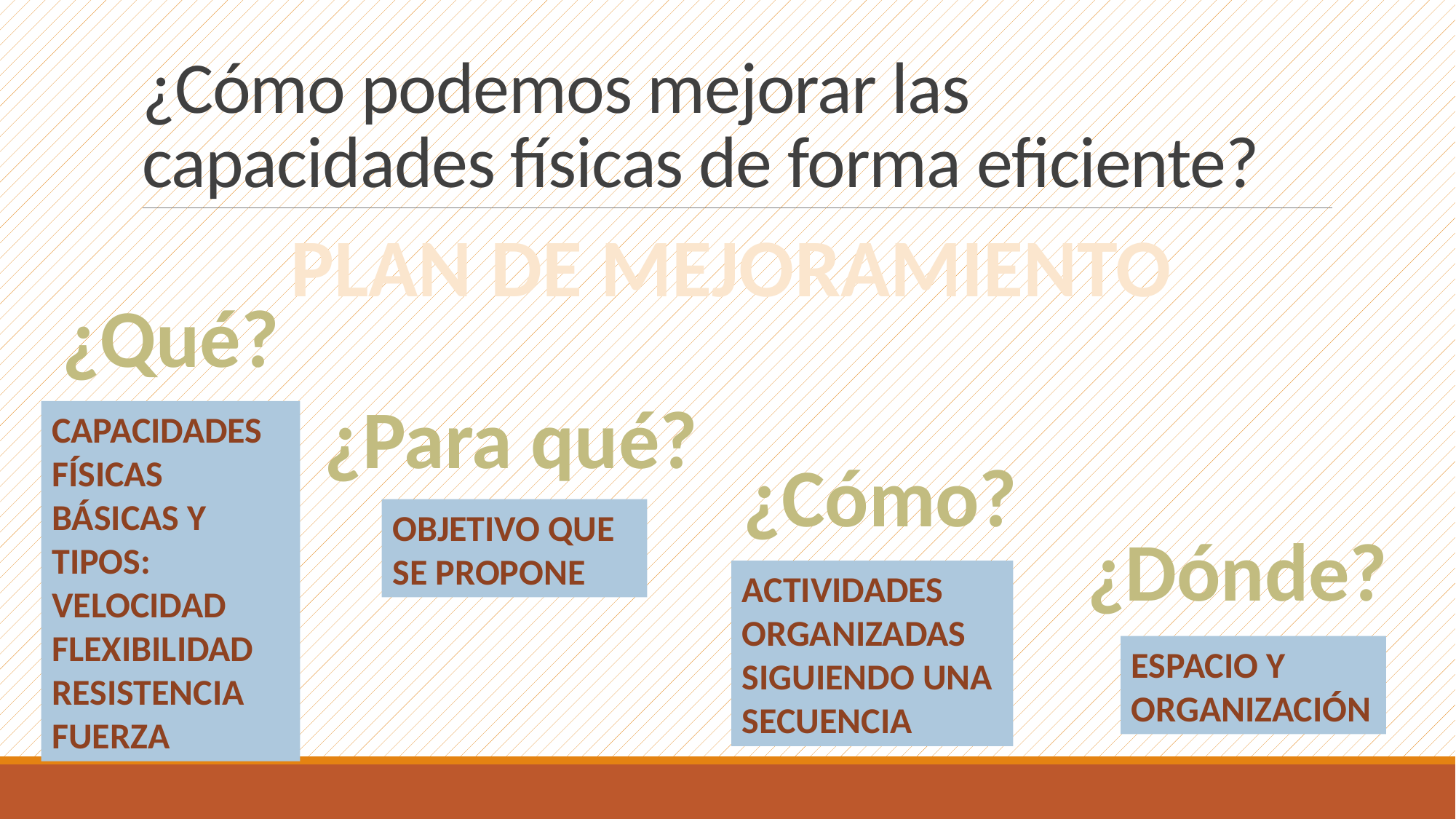

# ¿Cómo podemos mejorar las capacidades físicas de forma eficiente?
PLAN DE MEJORAMIENTO
¿Qué?
¿Para qué?
CAPACIDADES FÍSICAS BÁSICAS Y TIPOS:
VELOCIDAD
FLEXIBILIDAD
RESISTENCIA FUERZA
¿Cómo?
OBJETIVO QUE SE PROPONE
¿Dónde?
ACTIVIDADES ORGANIZADAS SIGUIENDO UNA SECUENCIA
ESPACIO Y ORGANIZACIÓN